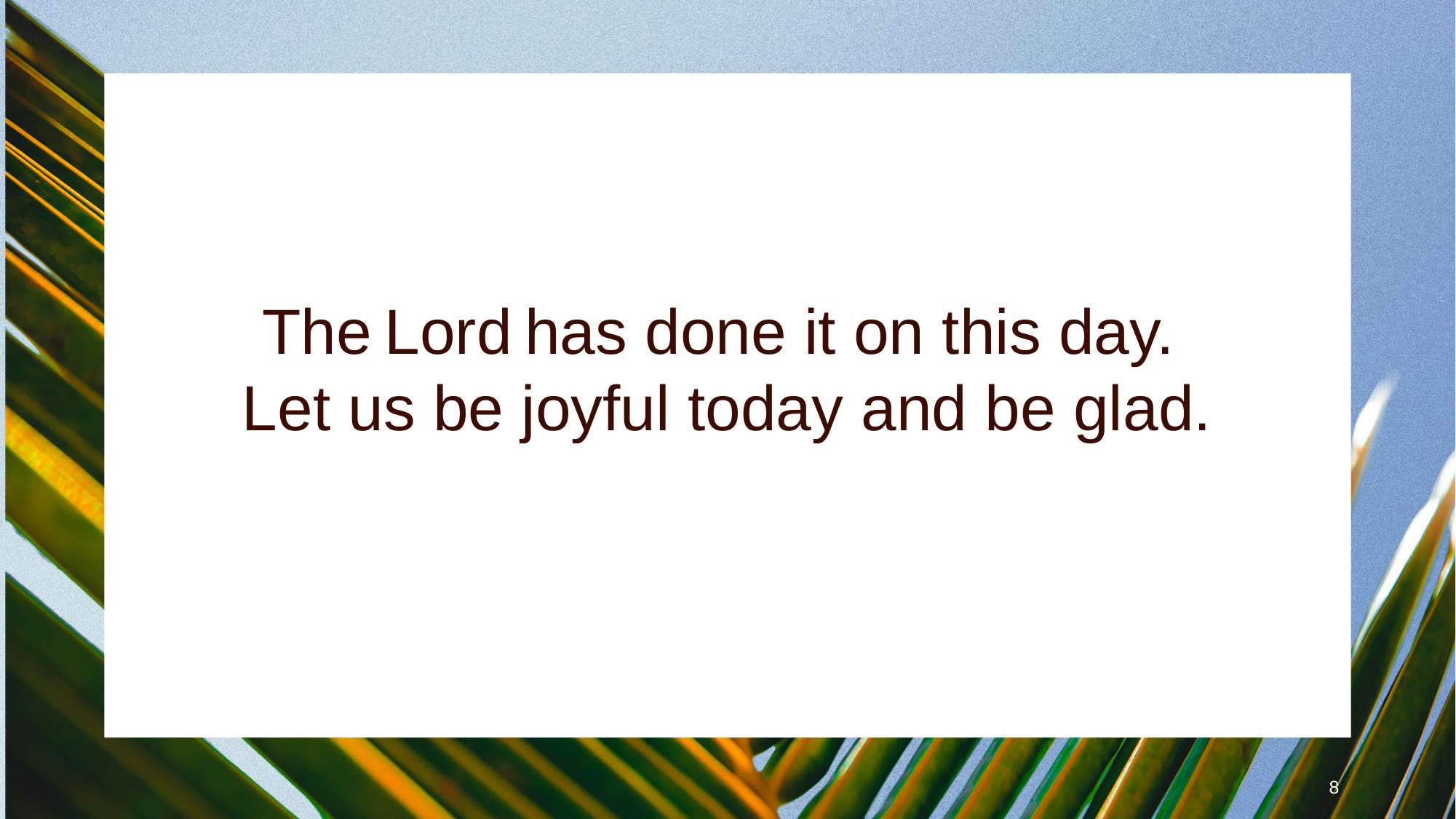

The Lord has done it on this day.
Let us be joyful today and be glad.
8